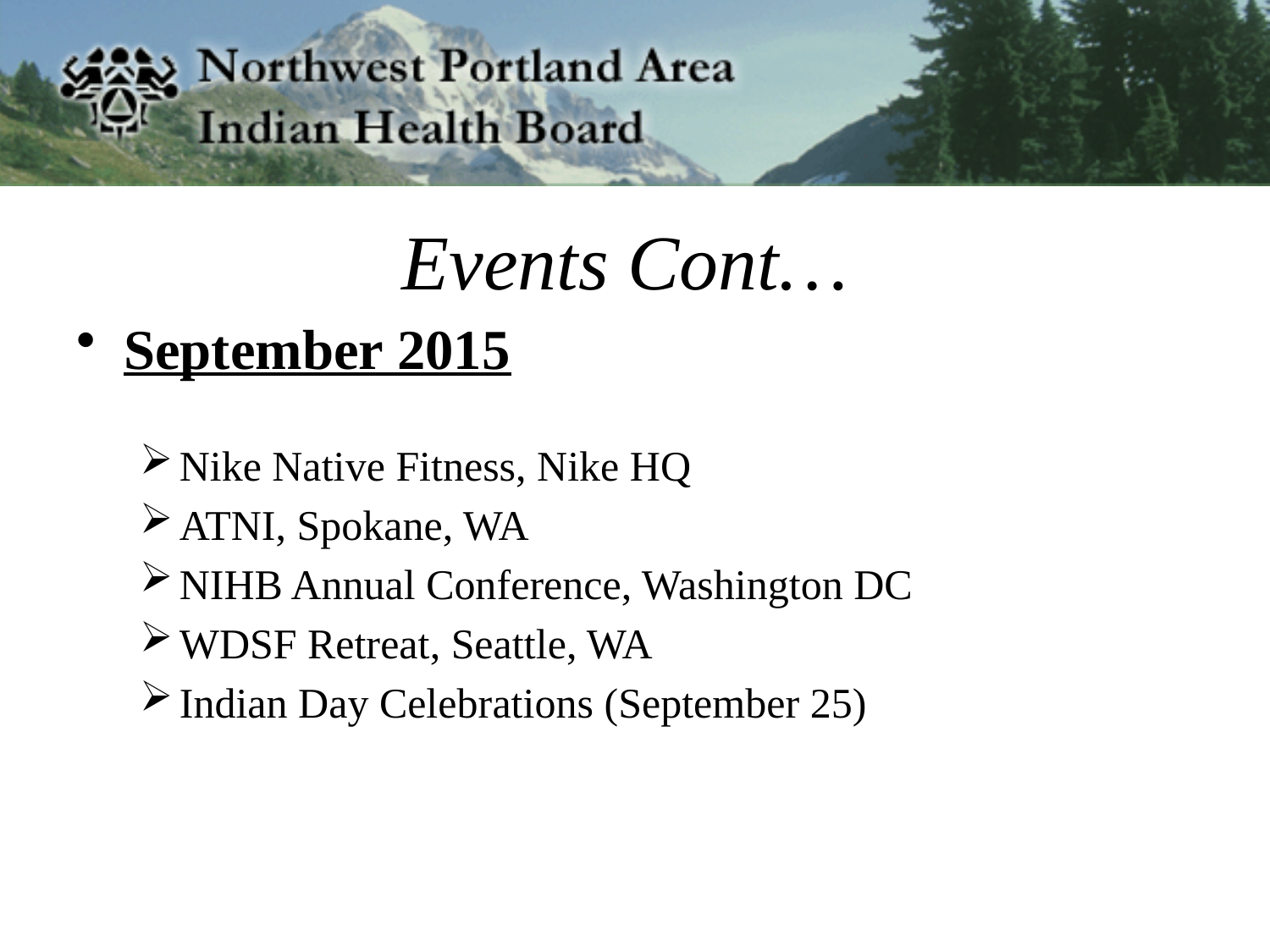

# Events Cont…
September 2015

Nike Native Fitness, Nike HQ
ATNI, Spokane, WA
NIHB Annual Conference, Washington DC
WDSF Retreat, Seattle, WA
Indian Day Celebrations (September 25)